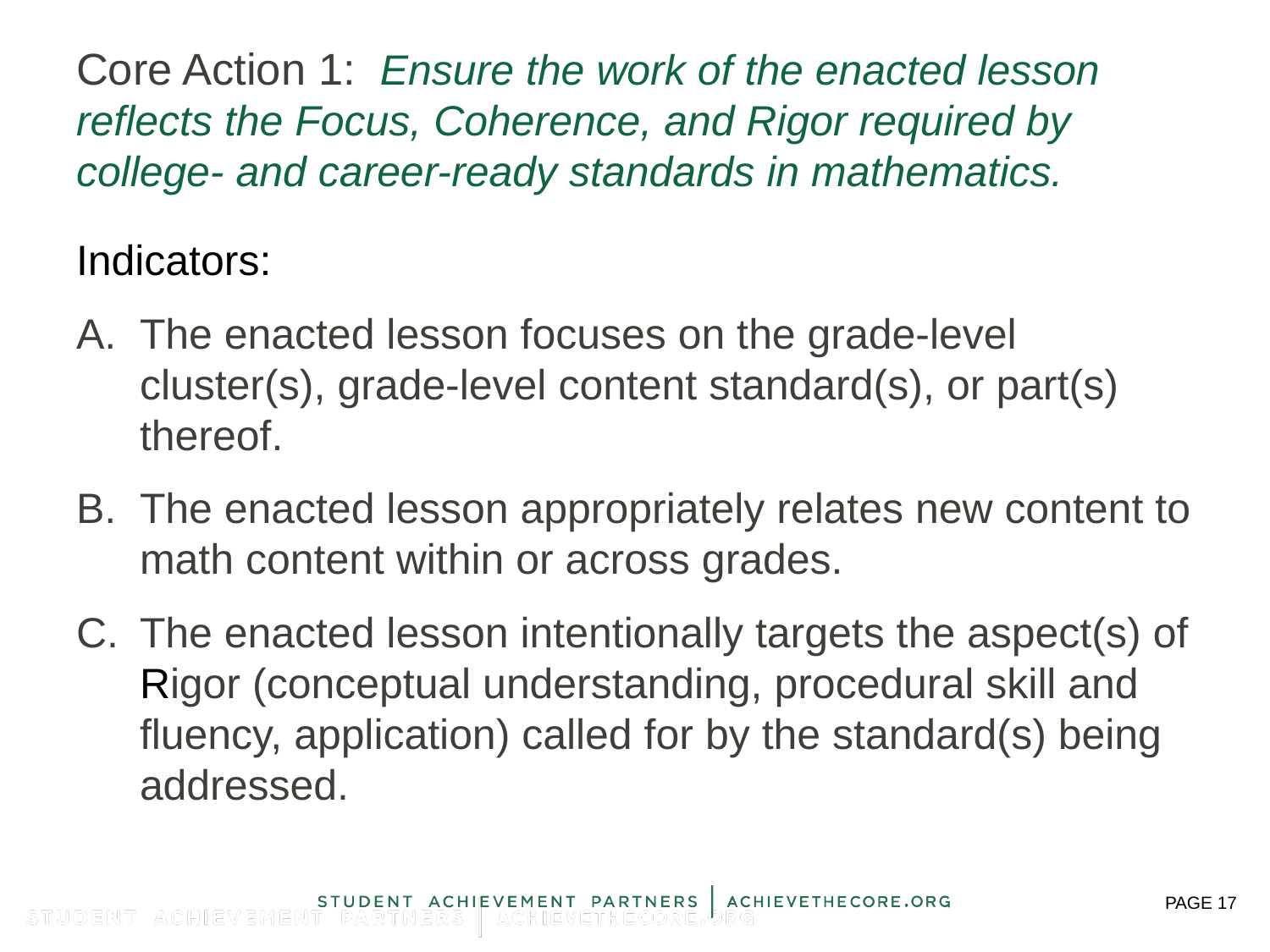

# Core Action 1:  Ensure the work of the enacted lesson reflects the Focus, Coherence, and Rigor required by college- and career-ready standards in mathematics.
Indicators:
The enacted lesson focuses on the grade-level cluster(s), grade-level content standard(s), or part(s) thereof.
The enacted lesson appropriately relates new content to math content within or across grades.
The enacted lesson intentionally targets the aspect(s) of Rigor (conceptual understanding, procedural skill and fluency, application) called for by the standard(s) being addressed.